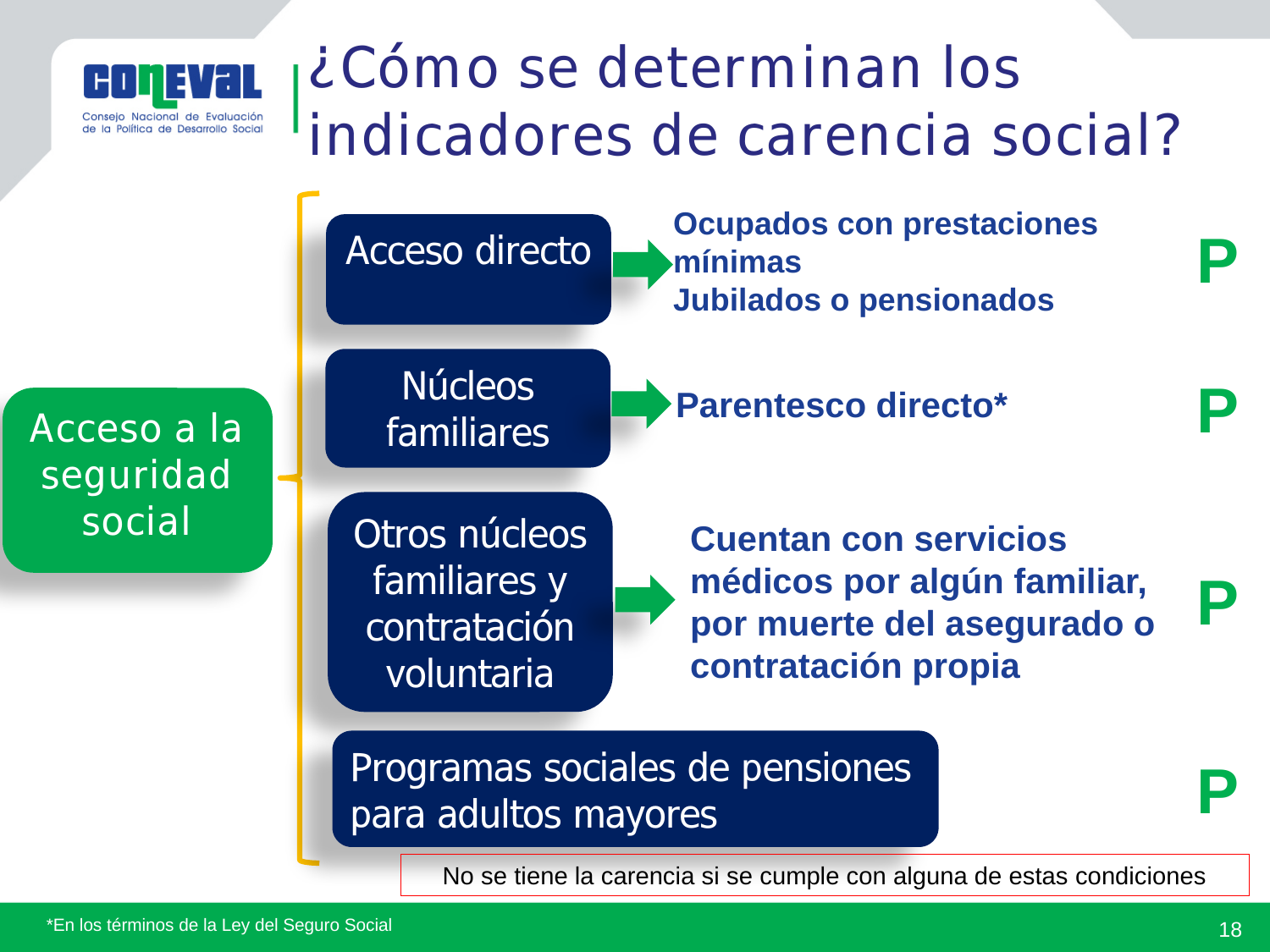

¿Cómo se determinan los indicadores de carencia social?

Ocupados con prestaciones mínimas
Jubilados o pensionados
P
Acceso directo

Núcleos familiares
P
Parentesco directo*

Acceso a la seguridad
social

Otros núcleos familiares y contratación voluntaria
Cuentan con servicios médicos por algún familiar, por muerte del asegurado o contratación propia
P

Programas sociales de pensiones para adultos mayores
P
No se tiene la carencia si se cumple con alguna de estas condiciones
*En los términos de la Ley del Seguro Social
18